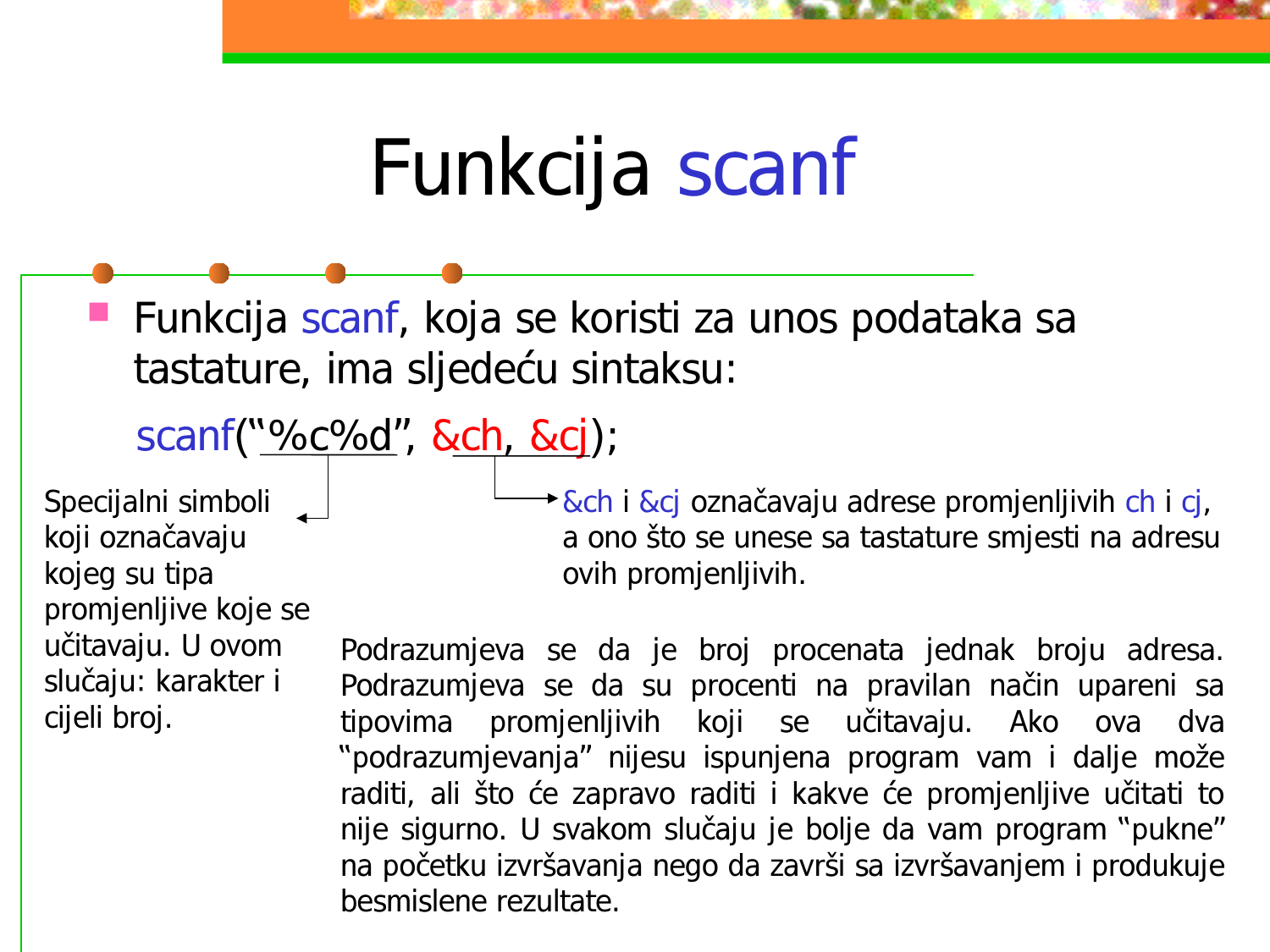

# Funkcija scanf
Funkcija scanf, koja se koristi za unos podataka sa tastature, ima sljedeću sintaksu:
scanf(“%c%d”, &ch, &cj);

Specijalni simboli koji označavaju kojeg su tipa promjenljive koje se učitavaju. U ovom slučaju: karakter i cijeli broj.
&ch i &cj označavaju adrese promjenljivih ch i cj, a ono što se unese sa tastature smjesti na adresu ovih promjenljivih.
Podrazumjeva se da je broj procenata jednak broju adresa. Podrazumjeva se da su procenti na pravilan način upareni sa tipovima promjenljivih koji se učitavaju. Ako ova dva “podrazumjevanja” nijesu ispunjena program vam i dalje može raditi, ali što će zapravo raditi i kakve će promjenljive učitati to nije sigurno. U svakom slučaju je bolje da vam program “pukne” na početku izvršavanja nego da završi sa izvršavanjem i produkuje besmislene rezultate.